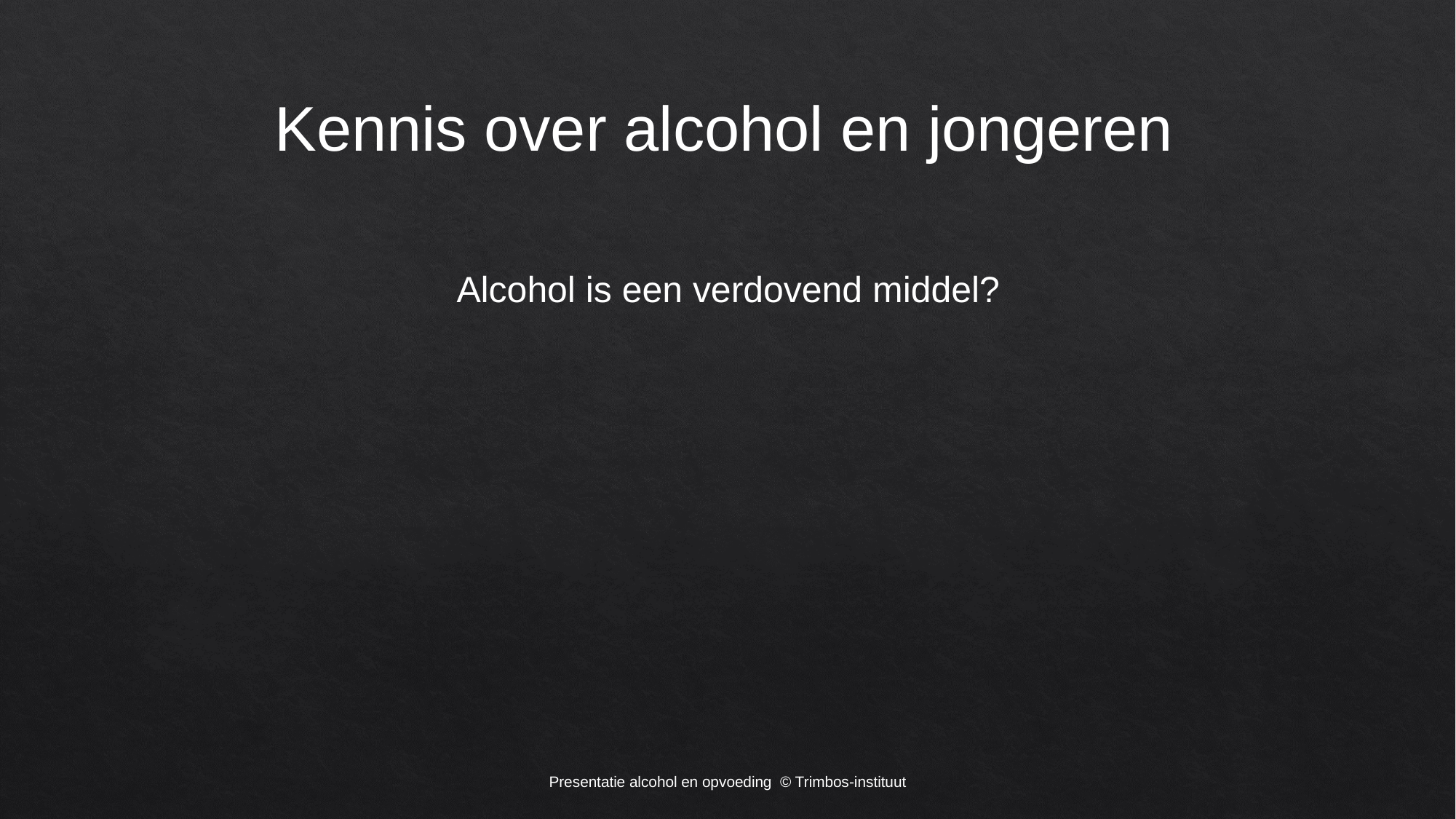

# Kennis over alcohol en jongeren

		Alcohol is een verdovend middel?

Presentatie alcohol en opvoeding  © Trimbos-instituut